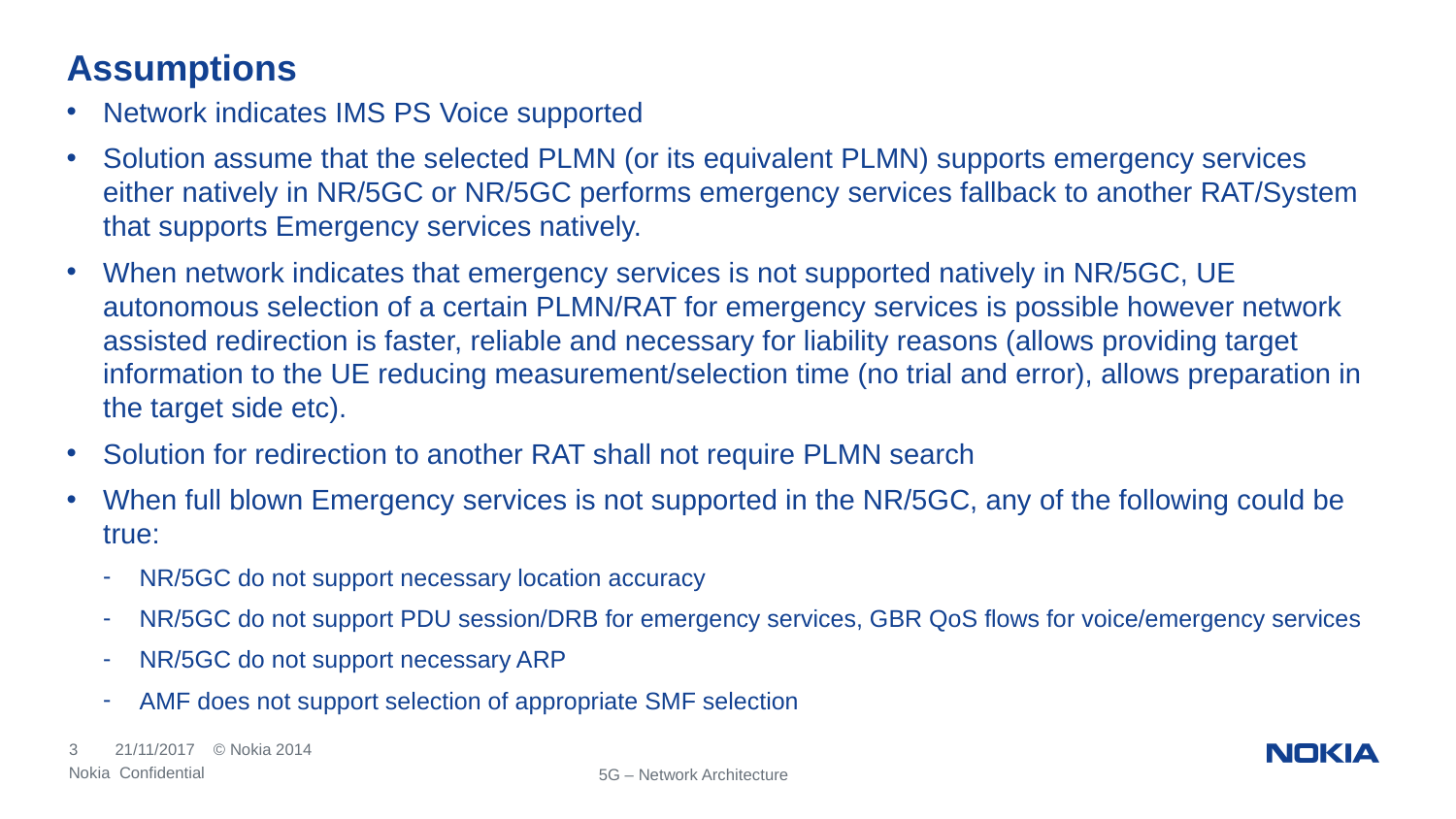

# Assumptions
Network indicates IMS PS Voice supported
Solution assume that the selected PLMN (or its equivalent PLMN) supports emergency services either natively in NR/5GC or NR/5GC performs emergency services fallback to another RAT/System that supports Emergency services natively.
When network indicates that emergency services is not supported natively in NR/5GC, UE autonomous selection of a certain PLMN/RAT for emergency services is possible however network assisted redirection is faster, reliable and necessary for liability reasons (allows providing target information to the UE reducing measurement/selection time (no trial and error), allows preparation in the target side etc).
Solution for redirection to another RAT shall not require PLMN search
When full blown Emergency services is not supported in the NR/5GC, any of the following could be true:
NR/5GC do not support necessary location accuracy
NR/5GC do not support PDU session/DRB for emergency services, GBR QoS flows for voice/emergency services
NR/5GC do not support necessary ARP
AMF does not support selection of appropriate SMF selection